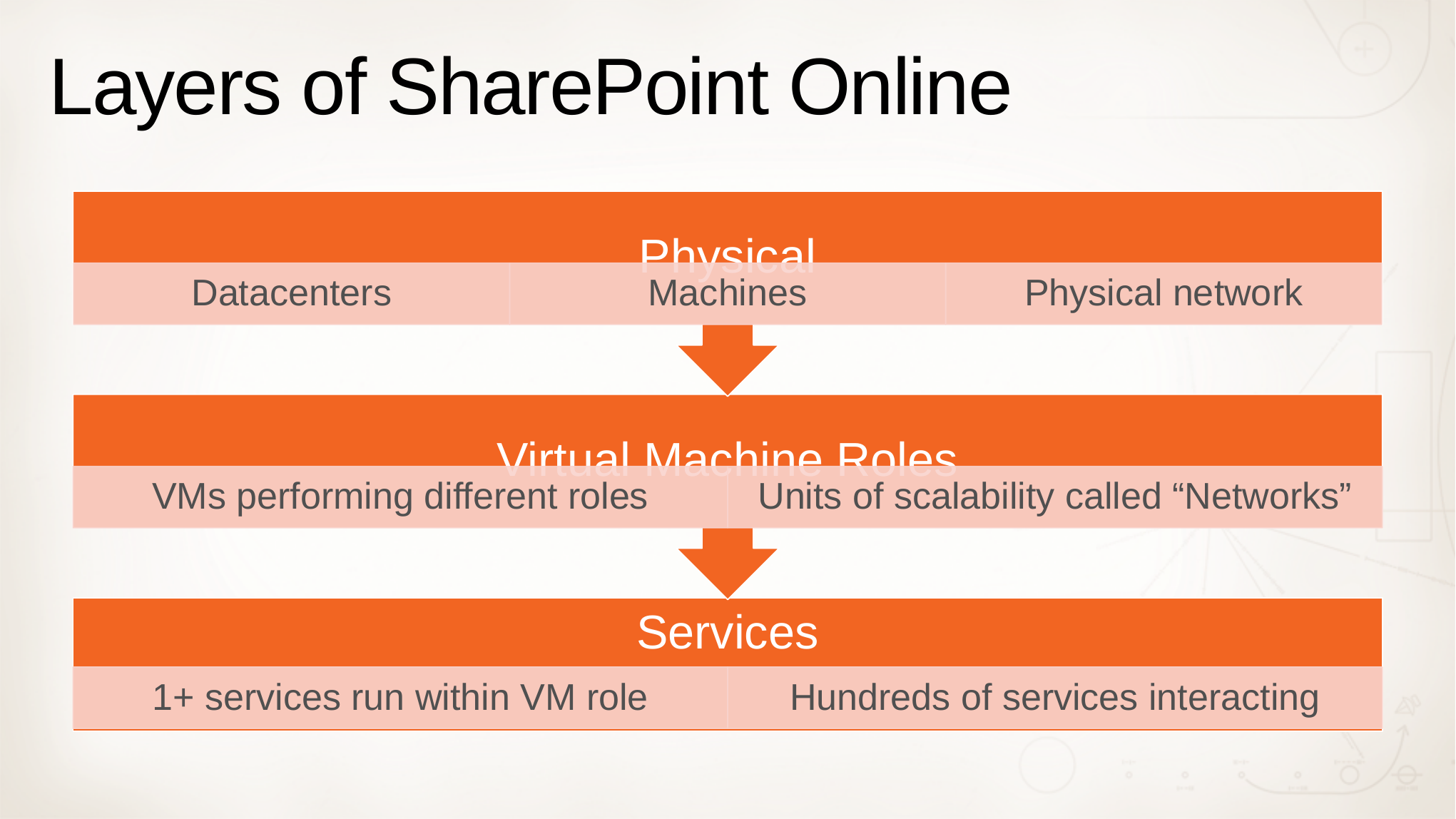

# Layers of SharePoint Online

Services
1+ services run within VM role
Hundreds of services interacting
Virtual Machine Roles
VMs performing different roles
Units of scalability called “Networks”
Physical
Datacenters
Machines
Physical network